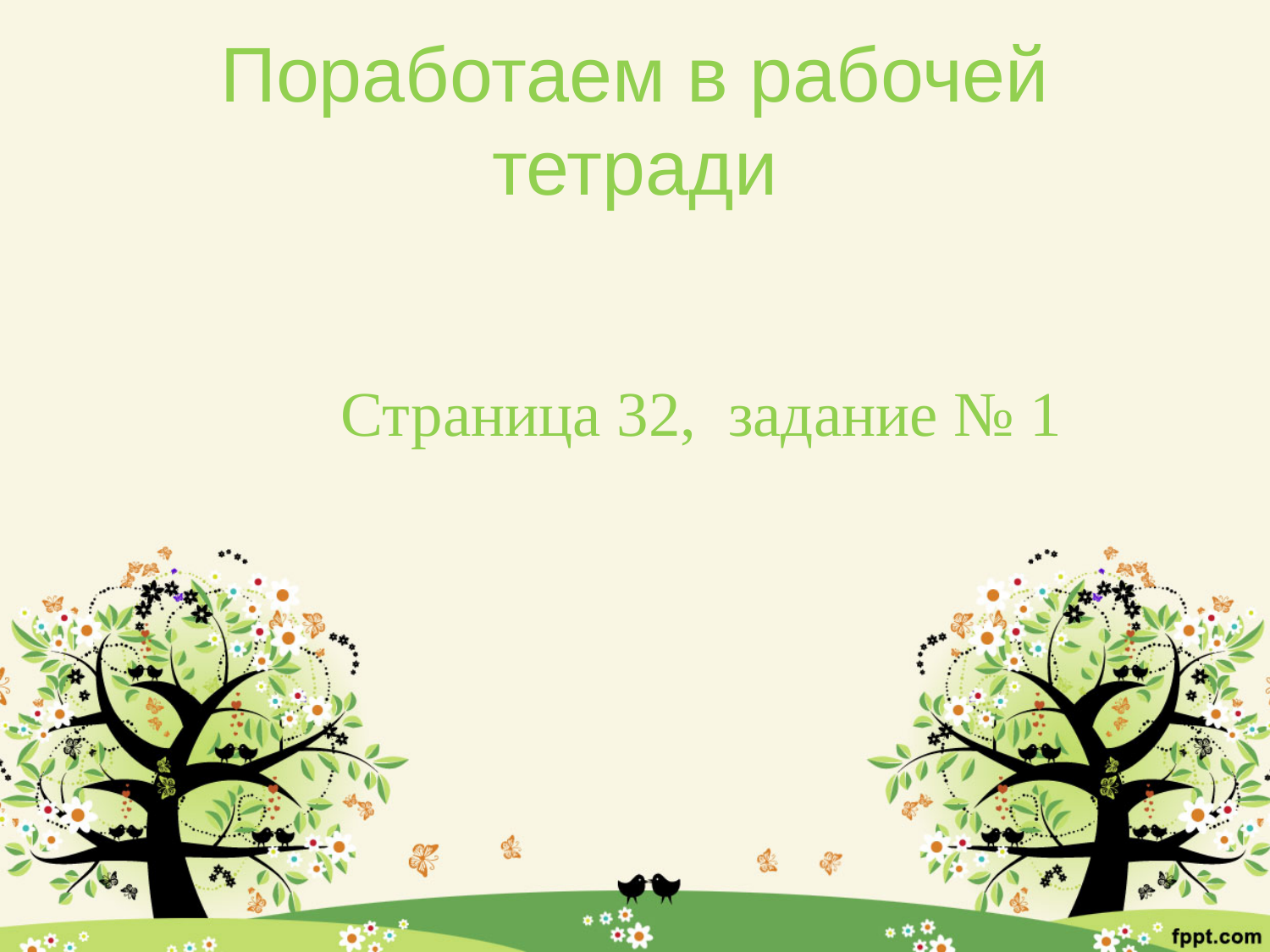

# Поработаем в рабочей тетради
Страница 32,  задание № 1